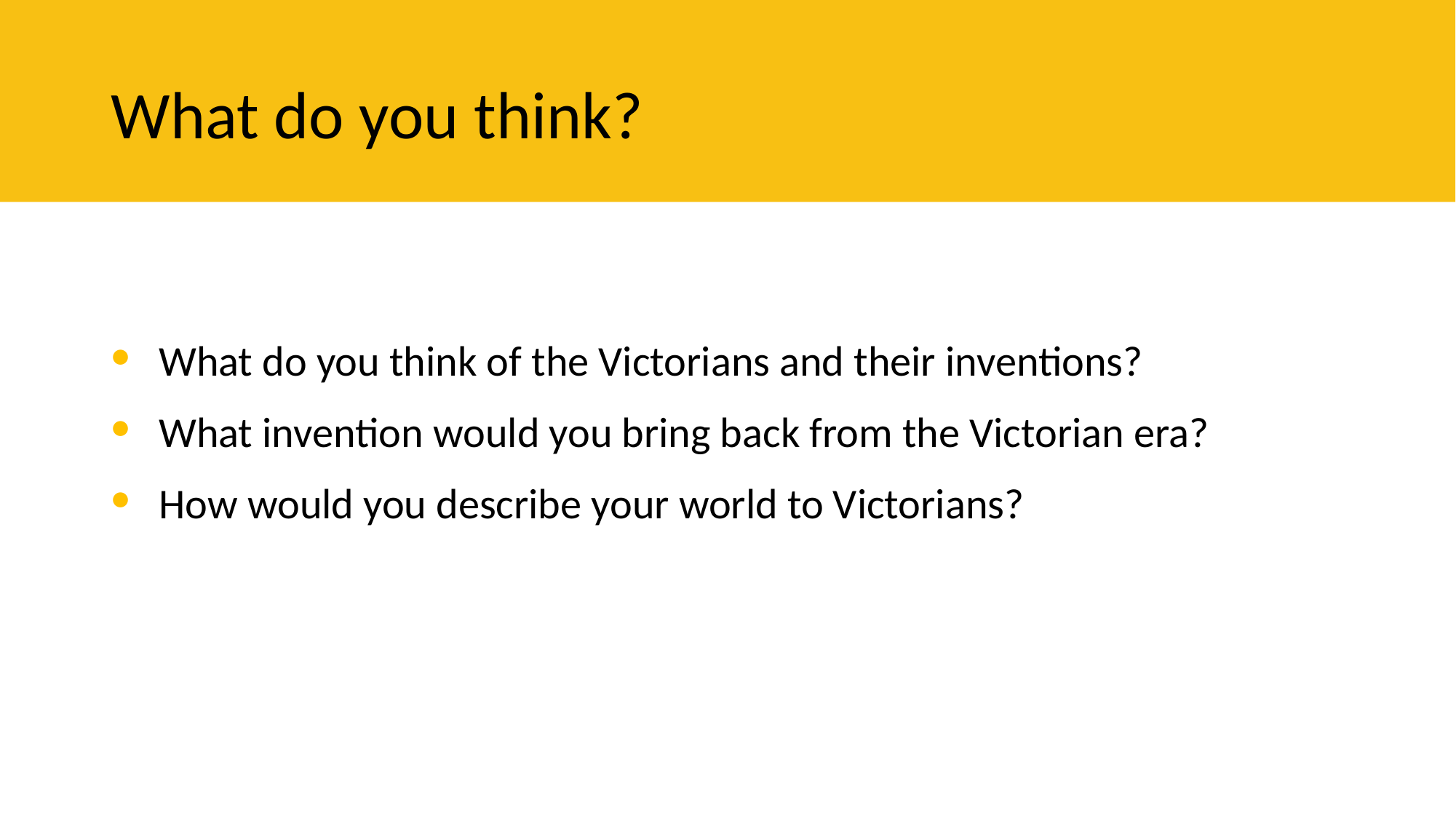

# What do you think?
What do you think of the Victorians and their inventions?
What invention would you bring back from the Victorian era?
How would you describe your world to Victorians?